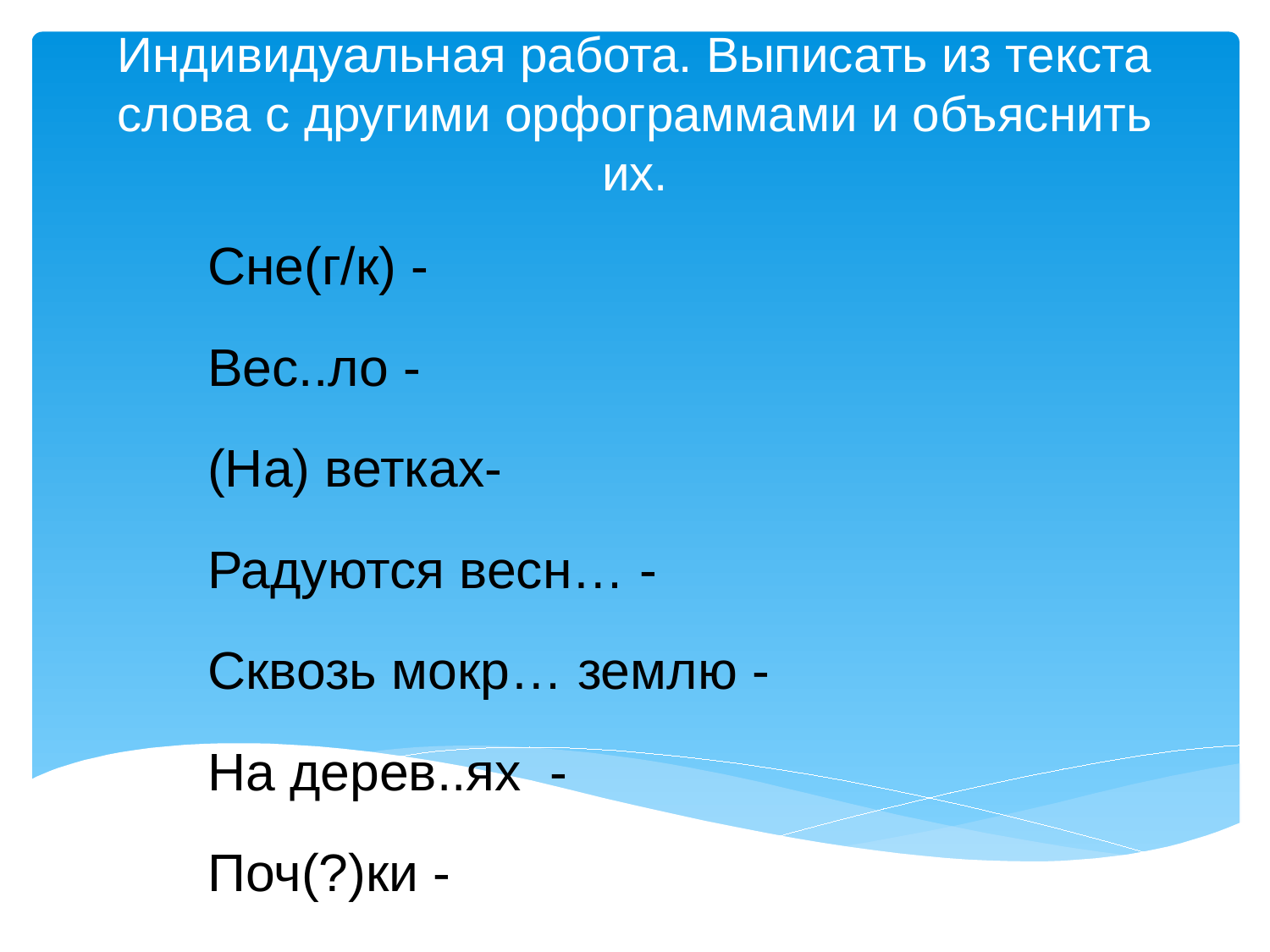

# Индивидуальная работа. Выписать из текста слова с другими орфограммами и объяснить их.
Сне(г/к) -
Вес..ло -
(На) ветках-
Радуются весн… -
Сквозь мокр… землю -
На дерев..ях  -
Поч(?)ки -